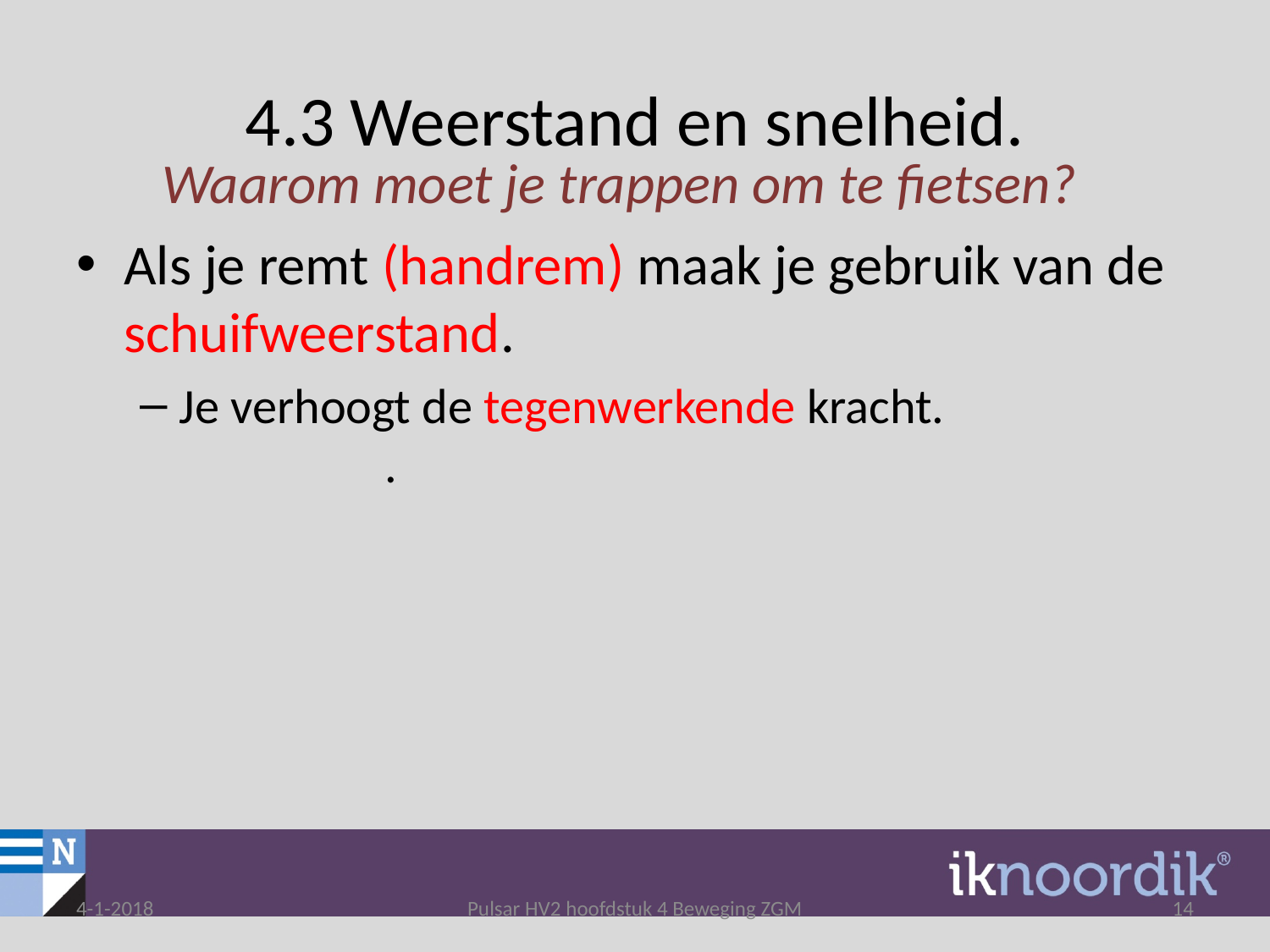

# 4.3 Weerstand en snelheid.
Waarom moet je trappen om te fietsen?
Als je remt (handrem) maak je gebruik van de schuifweerstand.
Je verhoogt de tegenwerkende kracht.		       .

4-1-2018
Pulsar HV2 hoofdstuk 4 Beweging ZGM
14